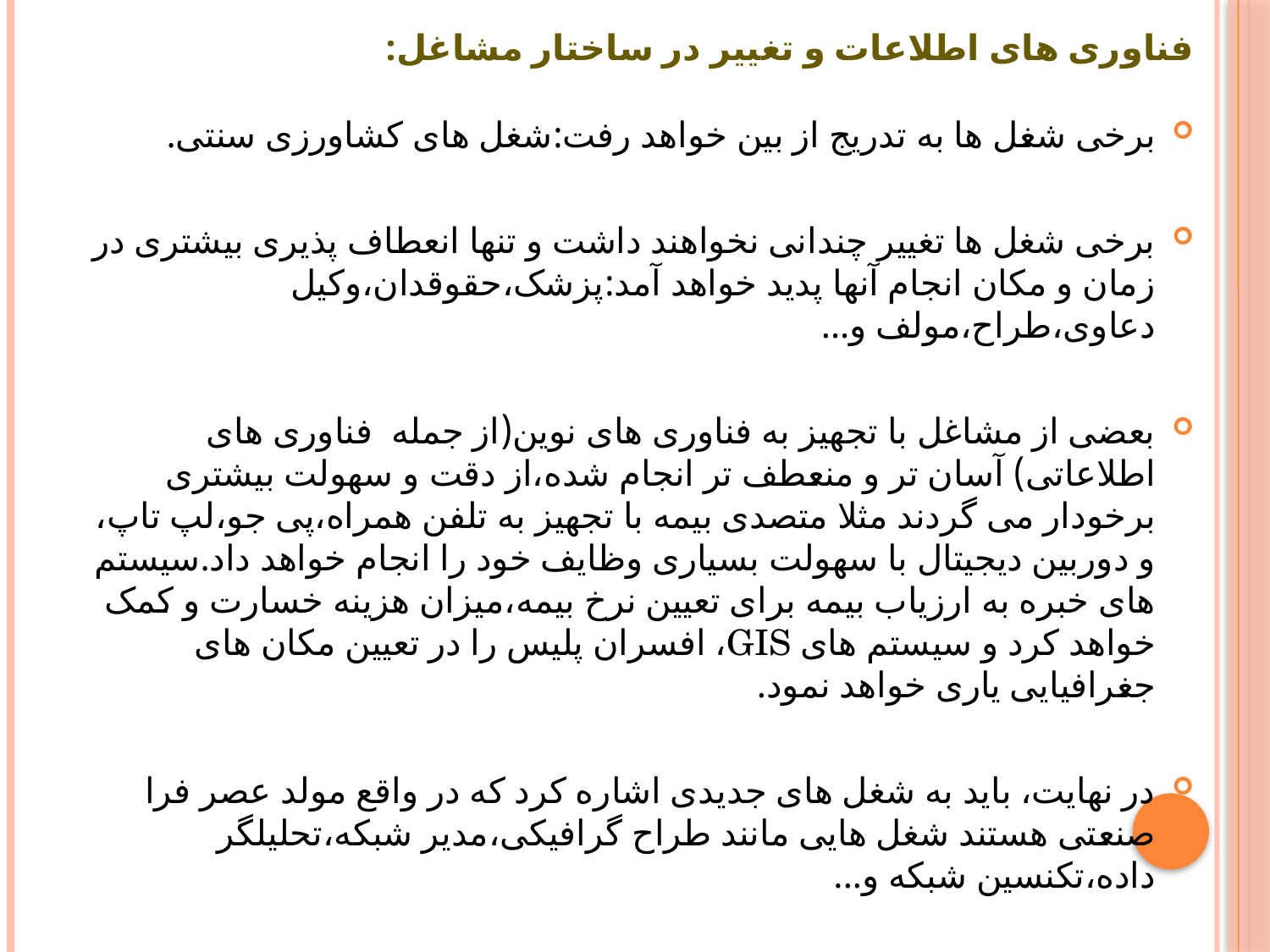

# فناوری های اطلاعات و تغییر در ساختار مشاغل:
برخی شغل ها به تدریج از بین خواهد رفت:شغل های کشاورزی سنتی.

برخی شغل ها تغییر چندانی نخواهند داشت و تنها انعطاف پذیری بیشتری در زمان و مکان انجام آنها پدید خواهد آمد:پزشک،حقوقدان،وکیل دعاوی،طراح،مولف و...

بعضی از مشاغل با تجهیز به فناوری های نوین(از جمله  فناوری های اطلاعاتی) آسان تر و منعطف تر انجام شده،از دقت و سهولت بیشتری برخودار می گردند مثلا متصدی بیمه با تجهیز به تلفن همراه،پی جو،لپ تاپ، و دوربین دیجیتال با سهولت بسیاری وظایف خود را انجام خواهد داد.سیستم های خبره به ارزیاب بیمه برای تعیین نرخ بیمه،میزان هزینه خسارت و کمک خواهد کرد و سیستم های GIS، افسران پلیس را در تعیین مکان های جغرافیایی یاری خواهد نمود.

در نهایت، باید به شغل های جدیدی اشاره کرد که در واقع مولد عصر فرا صنعتی هستند شغل هایی مانند طراح گرافیکی،مدیر شبکه،تحلیلگر داده،تکنسین شبکه و...